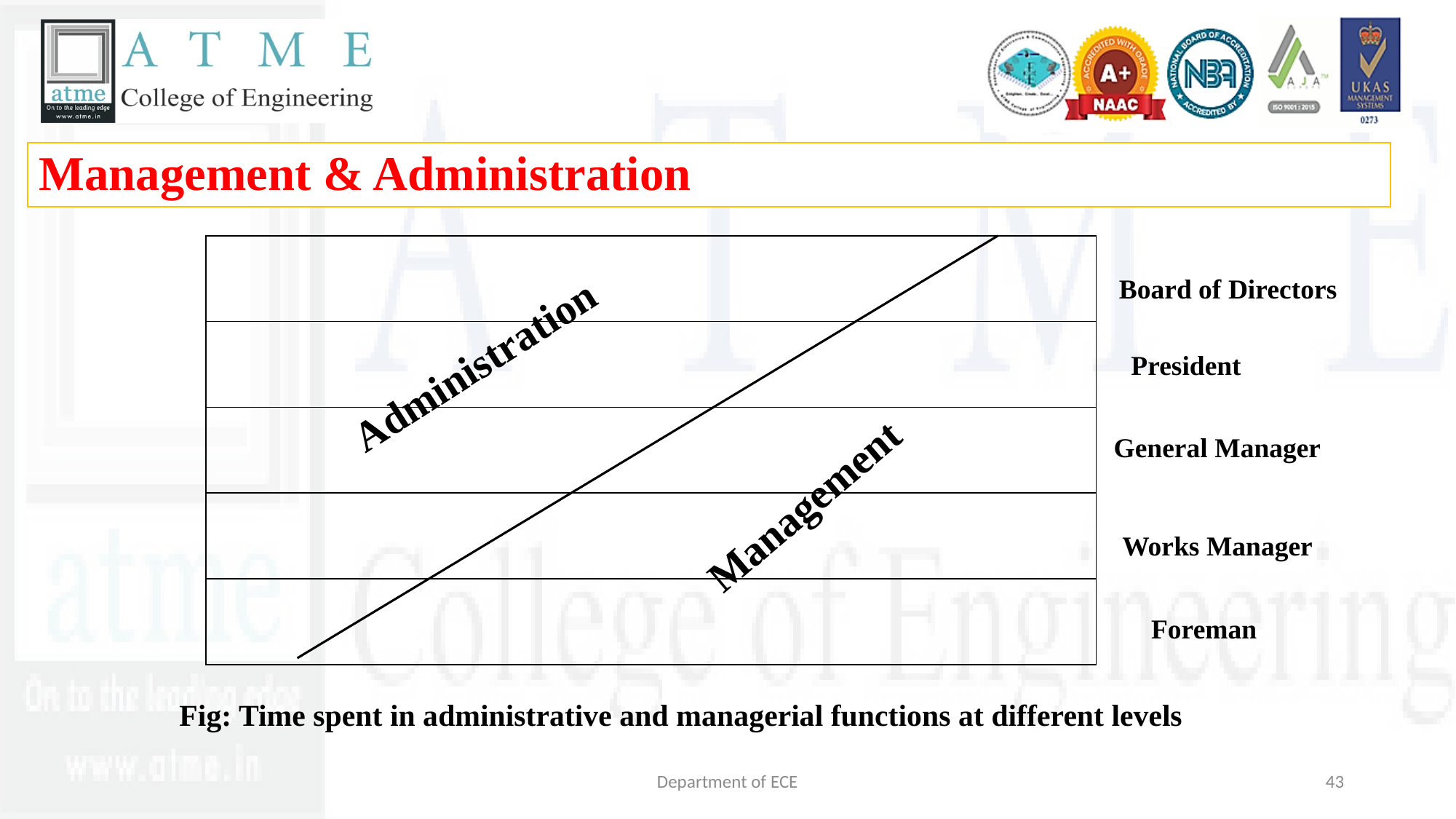

Management & Administration
|  |
| --- |
|  |
|  |
|  |
|  |
Board of Directors
Administration
President
General Manager
Management
Works Manager
Foreman
Fig: Time spent in administrative and managerial functions at different levels
Department of ECE
43